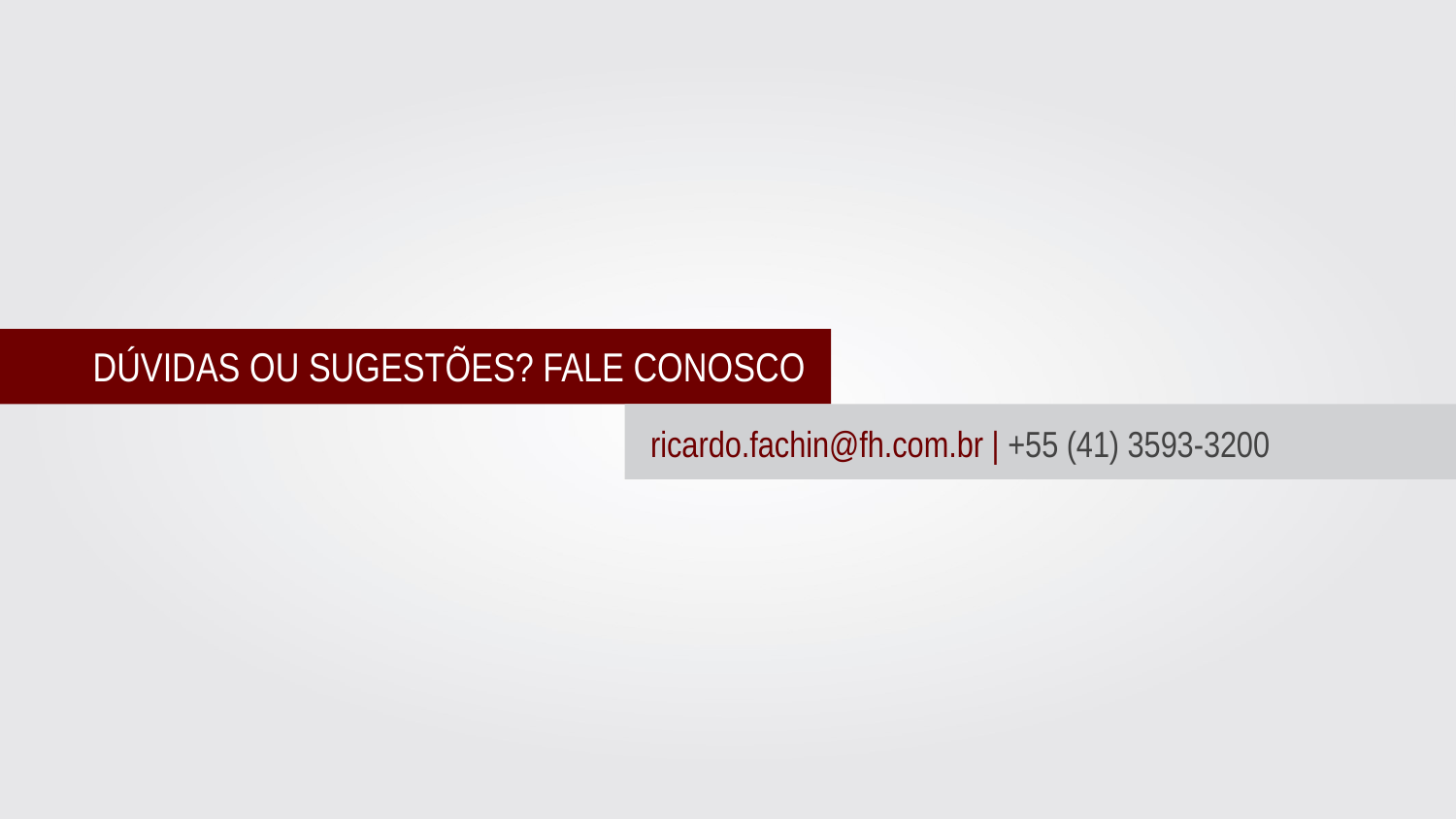

DÚVIDAS OU SUGESTÕES? FALE CONOSCO

ricardo.fachin@fh.com.br | +55 (41) 3593-3200
seu.nome@fh.com.br | +55(41) 9999-9999